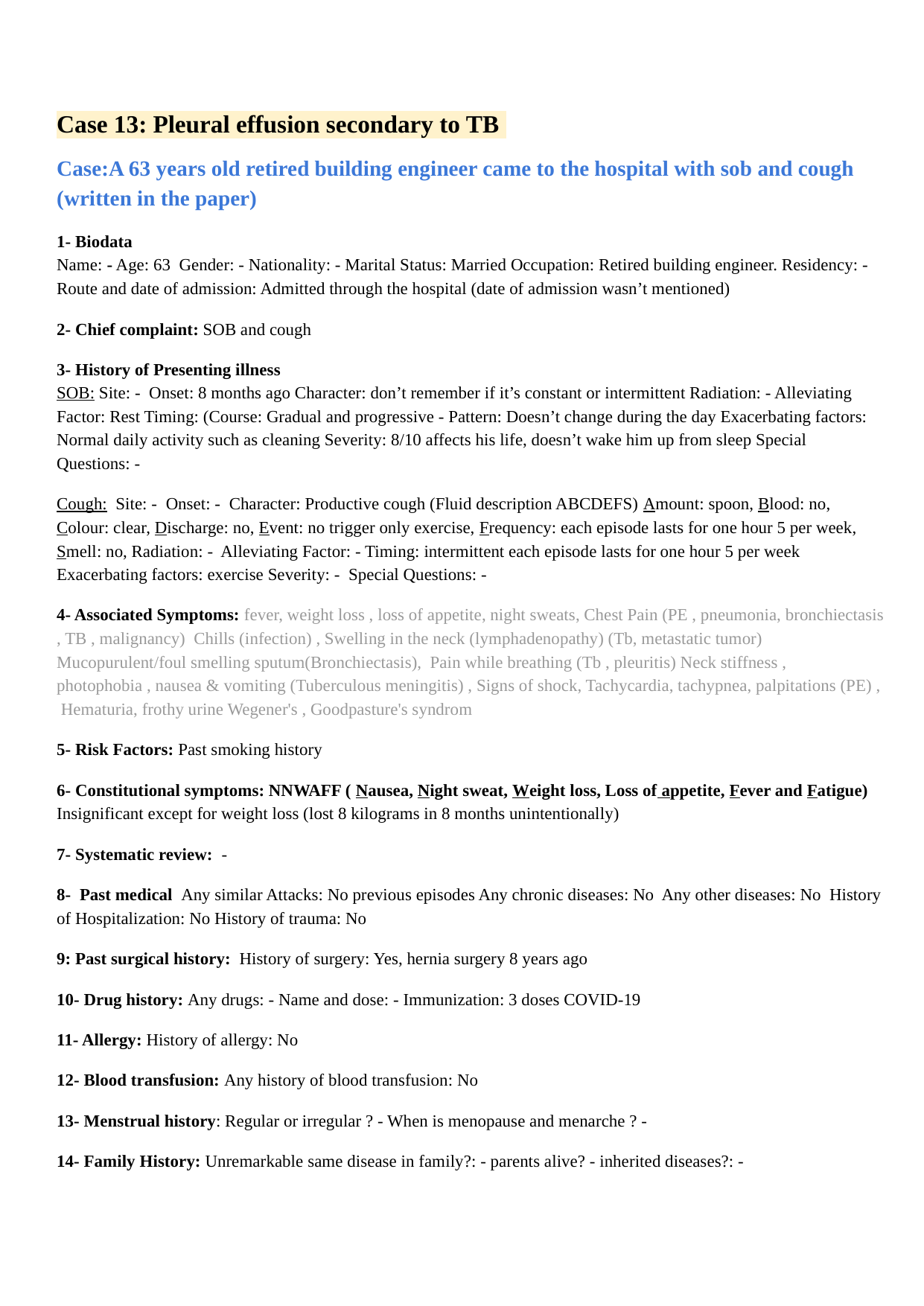

Case 13: Pleural effusion secondary to TB

Case:A 63 years old retired building engineer came to the hospital with sob and cough (written in the paper)

1- Biodata
Name: - Age: 63  Gender: - Nationality: - Marital Status: Married Occupation: Retired building engineer. Residency: - Route and date of admission: Admitted through the hospital (date of admission wasn’t mentioned)

2- Chief complaint: SOB and cough

3- History of Presenting illness
SOB: Site: -  Onset: 8 months ago Character: don’t remember if it’s constant or intermittent Radiation: - Alleviating Factor: Rest Timing: (Course: Gradual and progressive - Pattern: Doesn’t change during the day Exacerbating factors: Normal daily activity such as cleaning Severity: 8/10 affects his life, doesn’t wake him up from sleep Special Questions: -

Cough:  Site: -  Onset: -  Character: Productive cough (Fluid description ABCDEFS) Amount: spoon, Blood: no, Colour: clear, Discharge: no, Event: no trigger only exercise, Frequency: each episode lasts for one hour 5 per week, Smell: no, Radiation: -  Alleviating Factor: - Timing: intermittent each episode lasts for one hour 5 per week  Exacerbating factors: exercise Severity: -  Special Questions: -

4- Associated Symptoms: fever, weight loss , loss of appetite, night sweats, Chest Pain (PE , pneumonia, bronchiectasis , TB , malignancy)  Chills (infection) , Swelling in the neck (lymphadenopathy) (Tb, metastatic tumor) Mucopurulent/foul smelling sputum(Bronchiectasis),  Pain while breathing (Tb , pleuritis) Neck stiffness , photophobia , nausea & vomiting (Tuberculous meningitis) , Signs of shock, Tachycardia, tachypnea, palpitations (PE) ,  Hematuria, frothy urine Wegener's , Goodpasture's syndrom

5- Risk Factors: Past smoking history

6- Constitutional symptoms: NNWAFF ( Nausea, Night sweat, Weight loss, Loss of appetite, Fever and Fatigue) Insignificant except for weight loss (lost 8 kilograms in 8 months unintentionally)

7- Systematic review:  -

8-  Past medical  Any similar Attacks: No previous episodes Any chronic diseases: No  Any other diseases: No  History of Hospitalization: No History of trauma: No

9: Past surgical history:  History of surgery: Yes, hernia surgery 8 years ago

10- Drug history: Any drugs: - Name and dose: - Immunization: 3 doses COVID-19

11- Allergy: History of allergy: No

12- Blood transfusion: Any history of blood transfusion: No

13- Menstrual history: Regular or irregular ? - When is menopause and menarche ? -

14- Family History: Unremarkable same disease in family?: - parents alive? - inherited diseases?: -